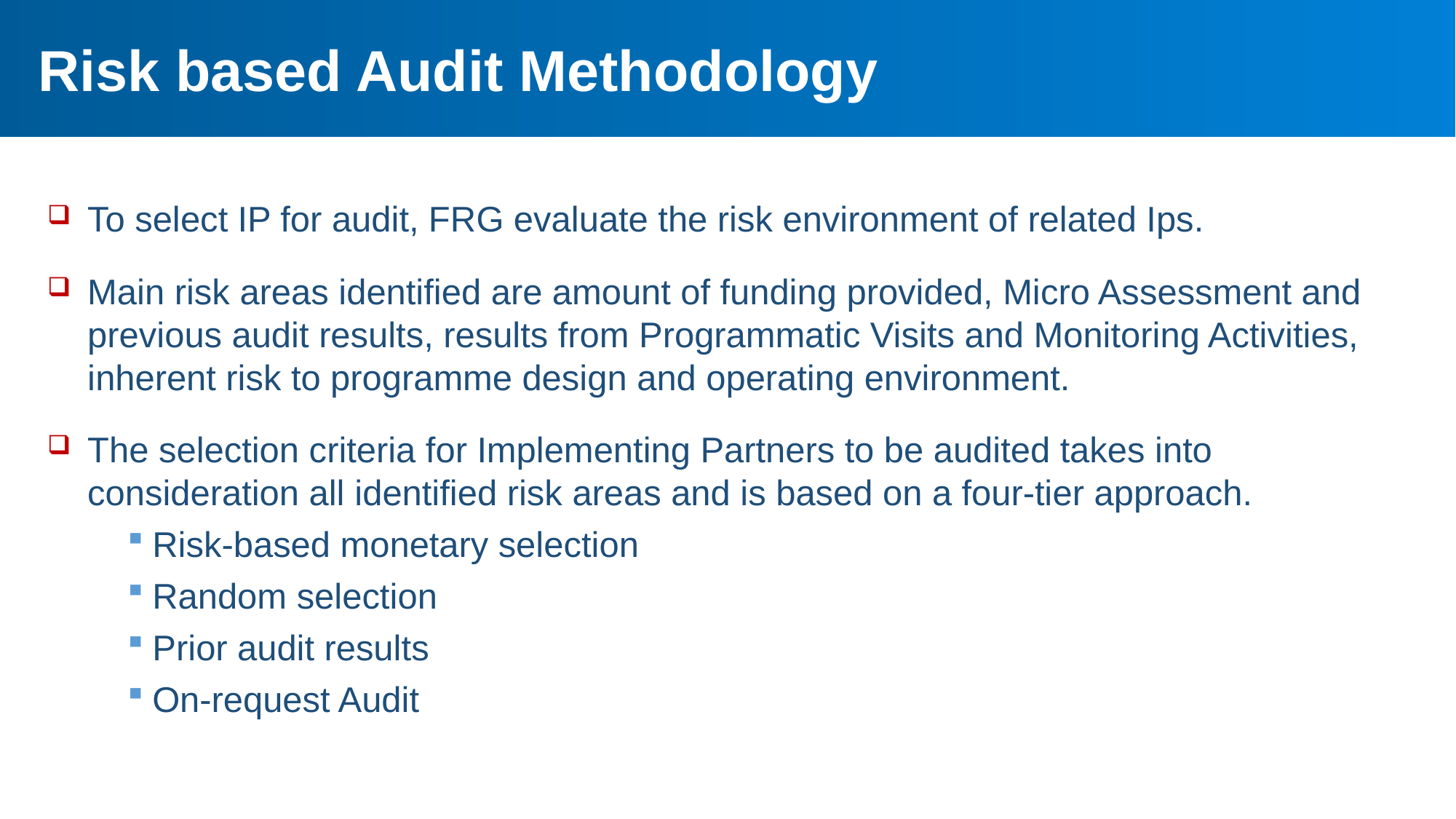

# Risk based Audit Methodology
To select IP for audit, FRG evaluate the risk environment of related Ips.
Main risk areas identified are amount of funding provided, Micro Assessment and previous audit results, results from Programmatic Visits and Monitoring Activities, inherent risk to programme design and operating environment.
The selection criteria for Implementing Partners to be audited takes into consideration all identified risk areas and is based on a four-tier approach.
Risk-based monetary selection
Random selection
Prior audit results
On-request Audit